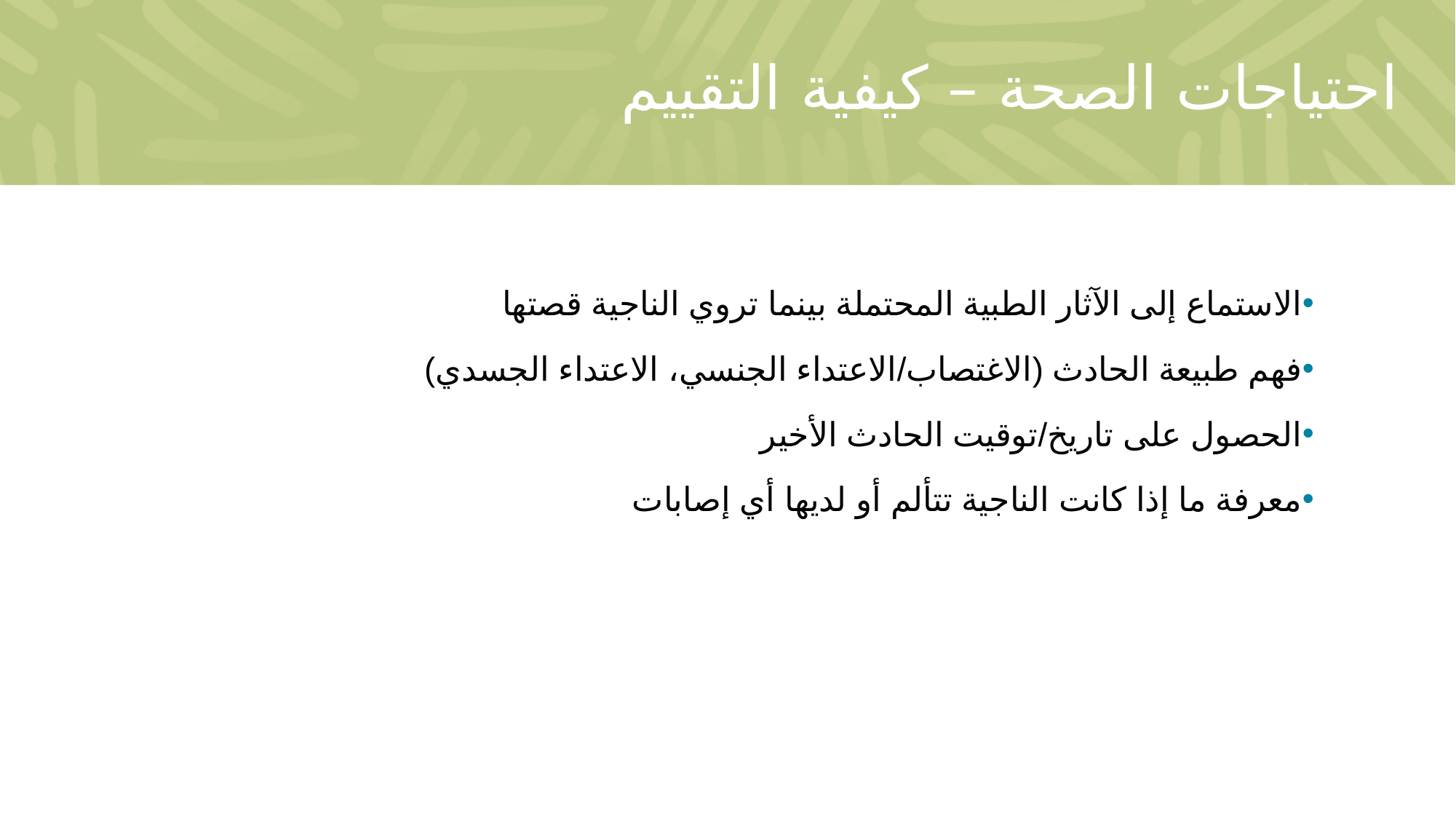

# احتياجات الصحة – كيفية التقييم
الاستماع إلى الآثار الطبية المحتملة بينما تروي الناجية قصتها
فهم طبيعة الحادث (الاغتصاب/الاعتداء الجنسي، الاعتداء الجسدي)
الحصول على تاريخ/توقيت الحادث الأخير
معرفة ما إذا كانت الناجية تتألم أو لديها أي إصابات